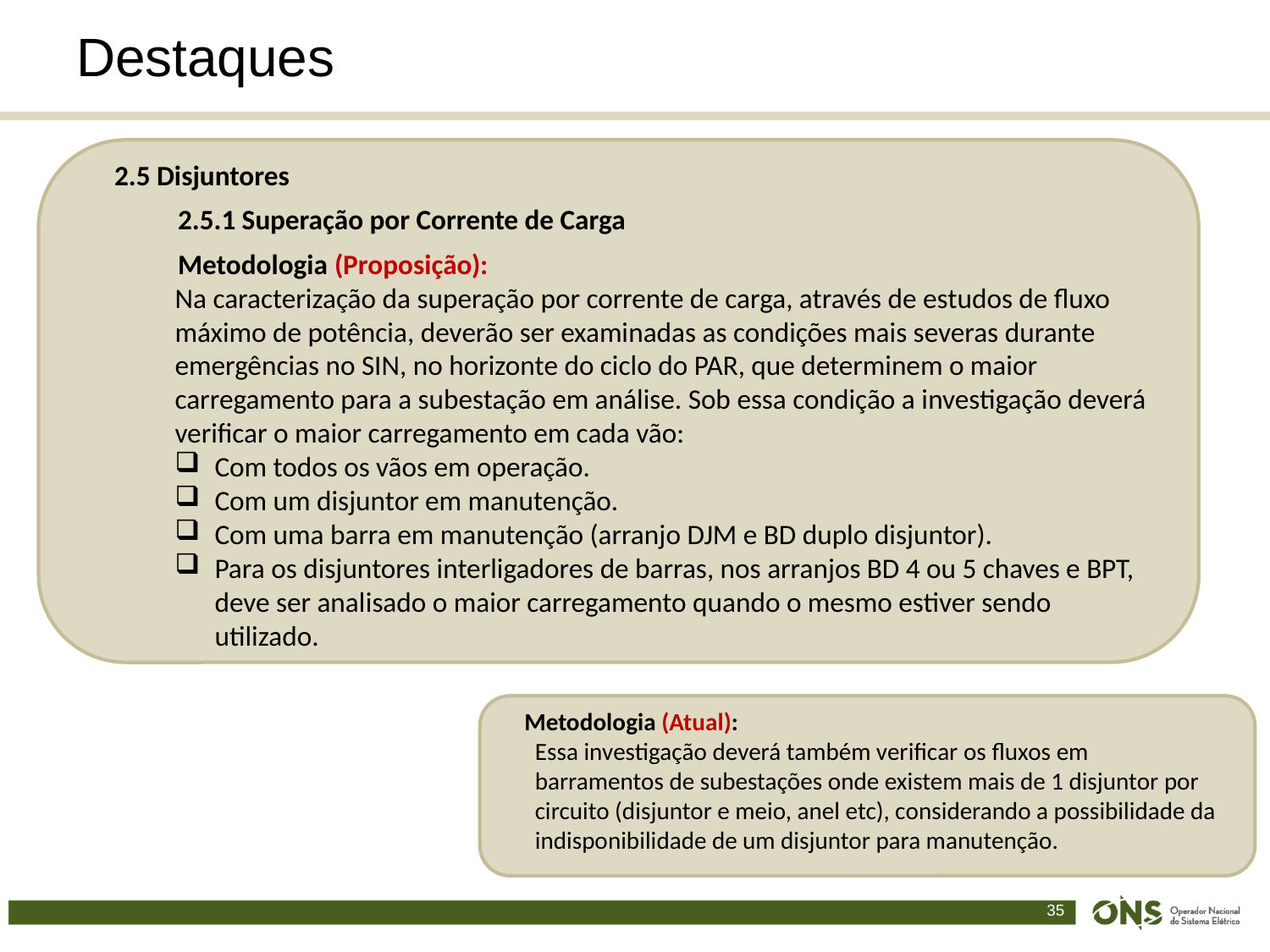

# Destaques

2.5 Disjuntores
2.5.1 Superação por Corrente de Carga
	Metodologia (Proposição):
Na caracterização da superação por corrente de carga, através de estudos de fluxo máximo de potência, deverão ser examinadas as condições mais severas durante emergências no SIN, no horizonte do ciclo do PAR, que determinem o maior carregamento para a subestação em análise. Sob essa condição a investigação deverá verificar o maior carregamento em cada vão:
Com todos os vãos em operação.
Com um disjuntor em manutenção.
Com uma barra em manutenção (arranjo DJM e BD duplo disjuntor).
Para os disjuntores interligadores de barras, nos arranjos BD 4 ou 5 chaves e BPT, deve ser analisado o maior carregamento quando o mesmo estiver sendo utilizado.

	Metodologia (Atual):
	Essa investigação deverá também verificar os fluxos em barramentos de subestações onde existem mais de 1 disjuntor por circuito (disjuntor e meio, anel etc), considerando a possibilidade da indisponibilidade de um disjuntor para manutenção.